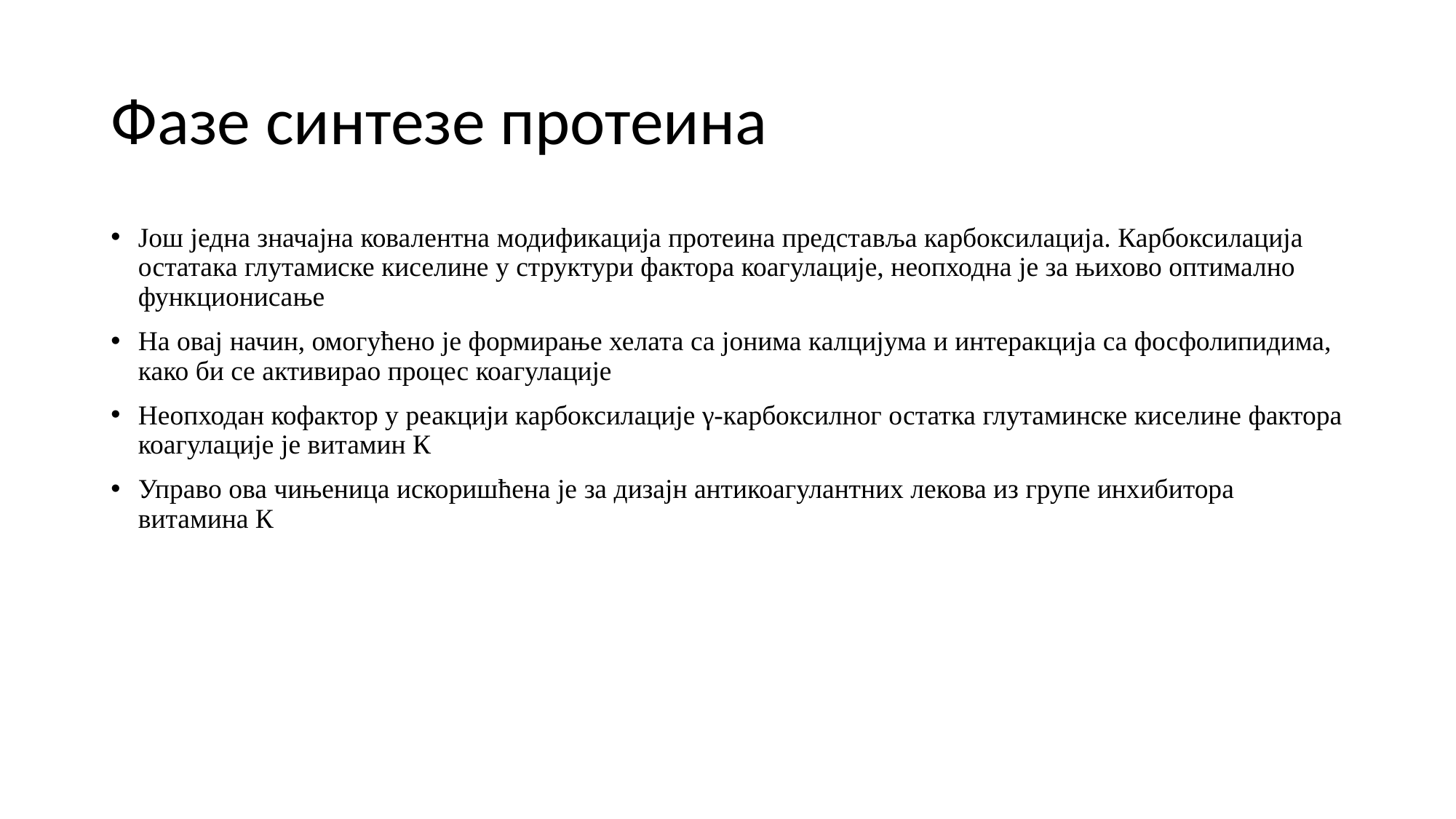

# Фазе синтезе протеина
Још једна значајна ковалентна модификација протеина представља карбоксилација. Карбоксилација остатака глутамиске киселине у структури фактора коагулације, неопходна је за њихово оптимално функционисање
На овај начин, омогућено је формирање хелата са јонима калцијума и интеракција са фосфолипидима, како би се активирао процес коагулације
Неопходан кофактор у реакцији карбоксилације γ-карбоксилног остатка глутаминске киселине фактора коагулације је витамин К
Управо ова чињеница искоришћена је за дизајн антикоагулантних лекова из групе инхибитора витамина К